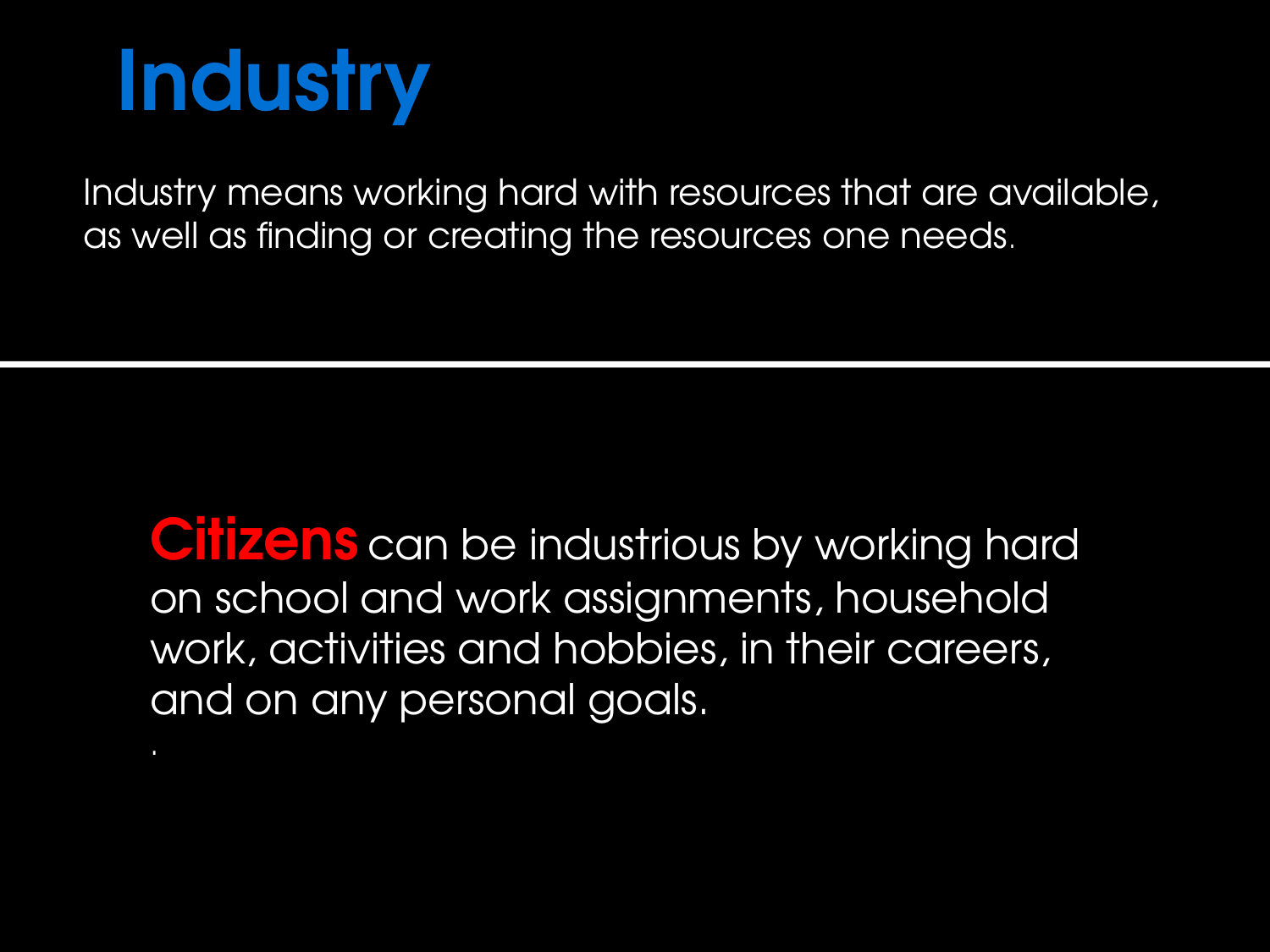

# Industry
Industry means working hard with resources that are available, as well as finding or creating the resources one needs.
Citizens can be industrious by working hard on school and work assignments, household work, activities and hobbies, in their careers, and on any personal goals.
.